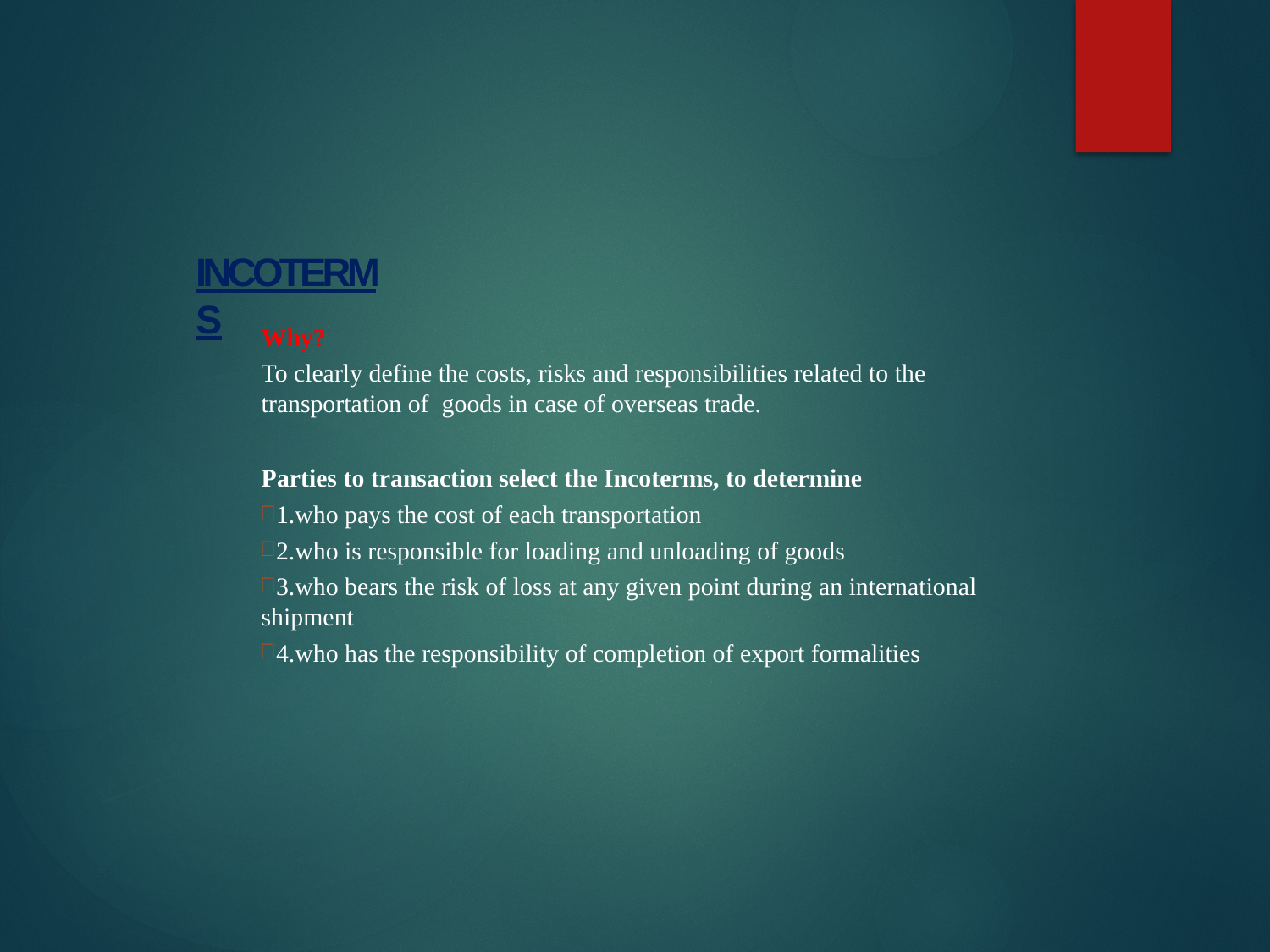

# INCOTERMS
Why?
To clearly define the costs, risks and responsibilities related to the transportation of  goods in case of overseas trade.

Parties to transaction select the Incoterms, to determine
1.who pays the cost of each transportation
2.who is responsible for loading and unloading of goods
3.who bears the risk of loss at any given point during an international shipment
4.who has the responsibility of completion of export formalities